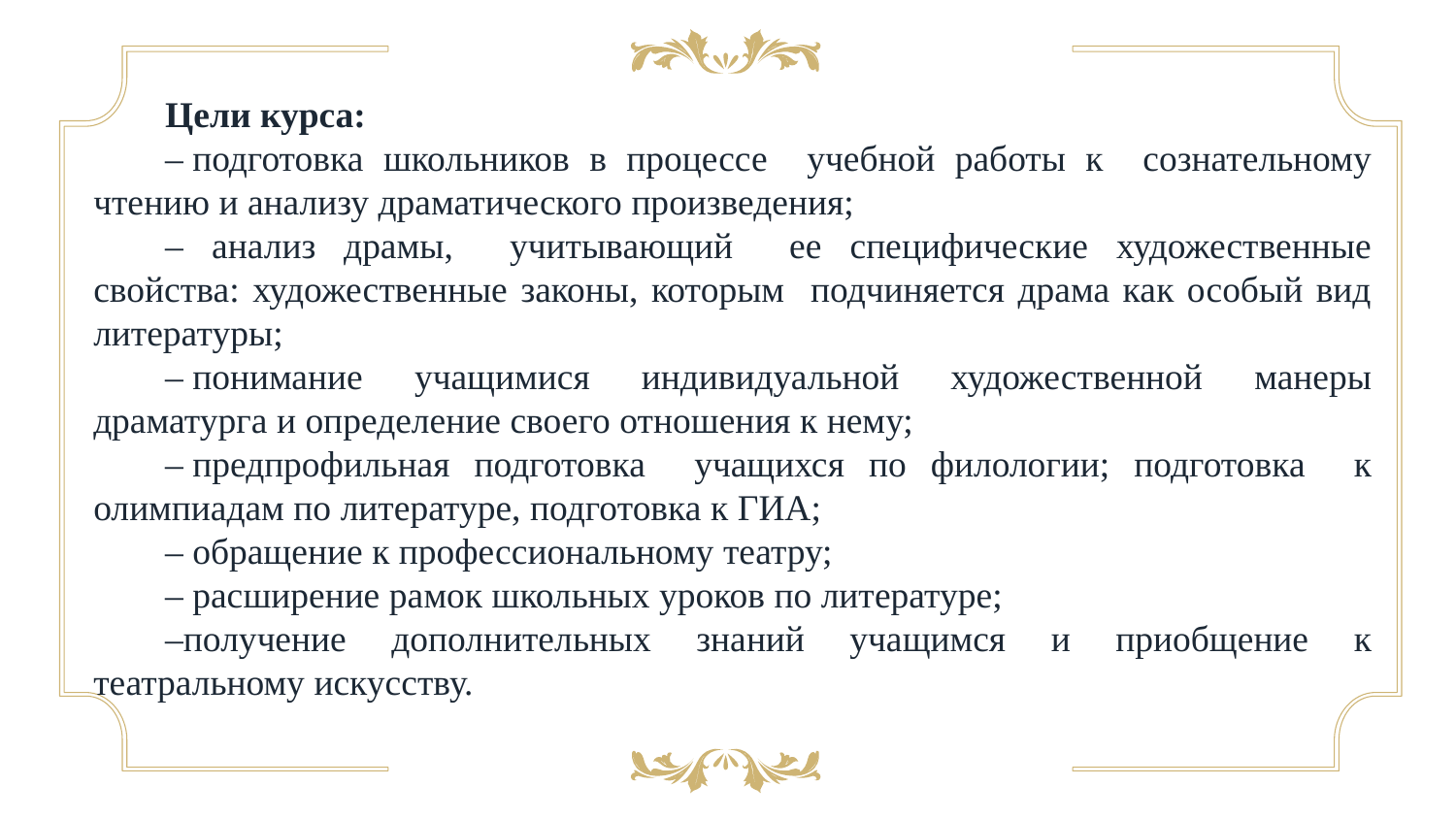

Цели курса:
– подготовка школьников в процессе  учебной работы к  сознательному чтению и анализу драматического произведения;
– анализ драмы,  учитывающий  ее специфические художественные свойства: художественные законы, которым  подчиняется драма как особый вид литературы;
– понимание учащимися индивидуальной художественной манеры драматурга и определение своего отношения к нему;
– предпрофильная подготовка  учащихся по филологии; подготовка  к олимпиадам по литературе, подготовка к ГИА;
– обращение к профессиональному театру;
– расширение рамок школьных уроков по литературе;
–получение дополнительных знаний учащимся и приобщение к театральному искусству.